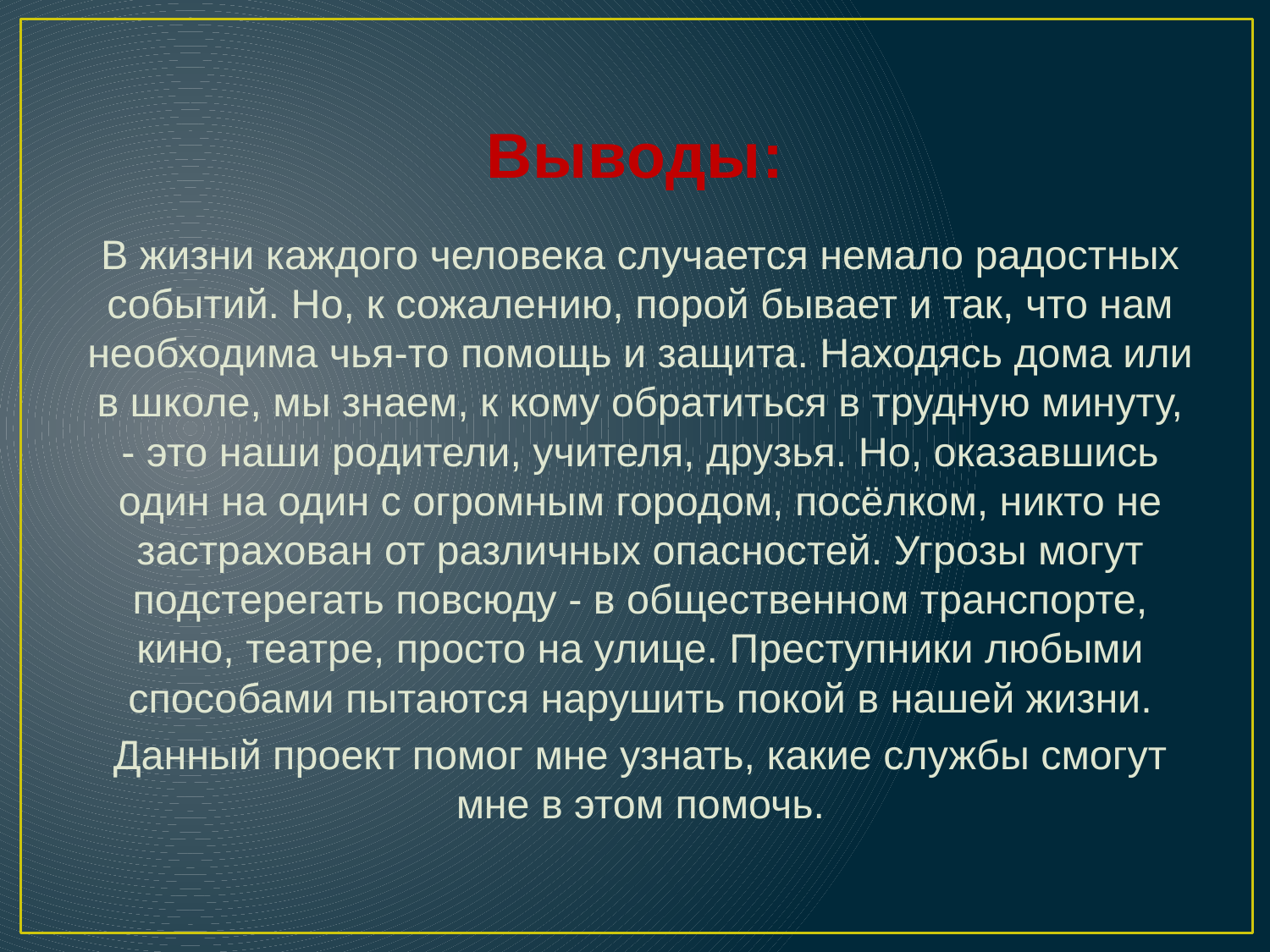

# Выводы:
В жизни каждого человека случается немало радостных событий. Но, к сожалению, порой бывает и так, что нам необходима чья-то помощь и защита. Находясь дома или в школе, мы знаем, к кому обратиться в трудную минуту, - это наши родители, учителя, друзья. Но, оказавшись один на один с огромным городом, посёлком, никто не застрахован от различных опасностей. Угрозы могут подстерегать повсюду - в общественном транспорте, кино, театре, просто на улице. Преступники любыми способами пытаются нарушить покой в нашей жизни.
Данный проект помог мне узнать, какие службы смогут мне в этом помочь.